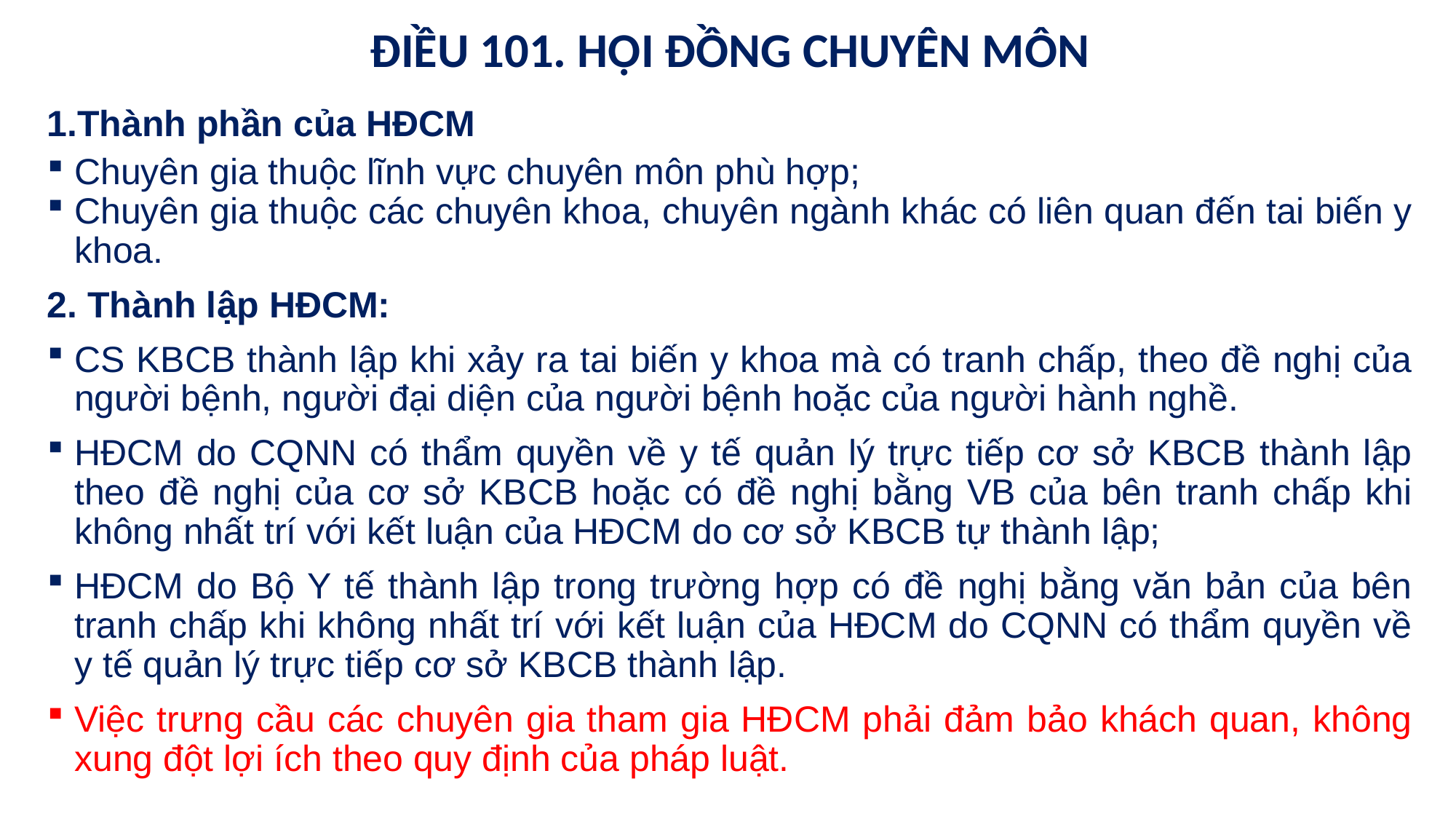

# ĐIỀU 101. HỘI ĐỒNG CHUYÊN MÔN
1.Thành phần của HĐCM
Chuyên gia thuộc lĩnh vực chuyên môn phù hợp;
Chuyên gia thuộc các chuyên khoa, chuyên ngành khác có liên quan đến tai biến y khoa.
2. Thành lập HĐCM:
CS KBCB thành lập khi xảy ra tai biến y khoa mà có tranh chấp, theo đề nghị của người bệnh, người đại diện của người bệnh hoặc của người hành nghề.
HĐCM do CQNN có thẩm quyền về y tế quản lý trực tiếp cơ sở KBCB thành lập theo đề nghị của cơ sở KBCB hoặc có đề nghị bằng VB của bên tranh chấp khi không nhất trí với kết luận của HĐCM do cơ sở KBCB tự thành lập;
HĐCM do Bộ Y tế thành lập trong trường hợp có đề nghị bằng văn bản của bên tranh chấp khi không nhất trí với kết luận của HĐCM do CQNN có thẩm quyền về y tế quản lý trực tiếp cơ sở KBCB thành lập.
Việc trưng cầu các chuyên gia tham gia HĐCM phải đảm bảo khách quan, không xung đột lợi ích theo quy định của pháp luật.